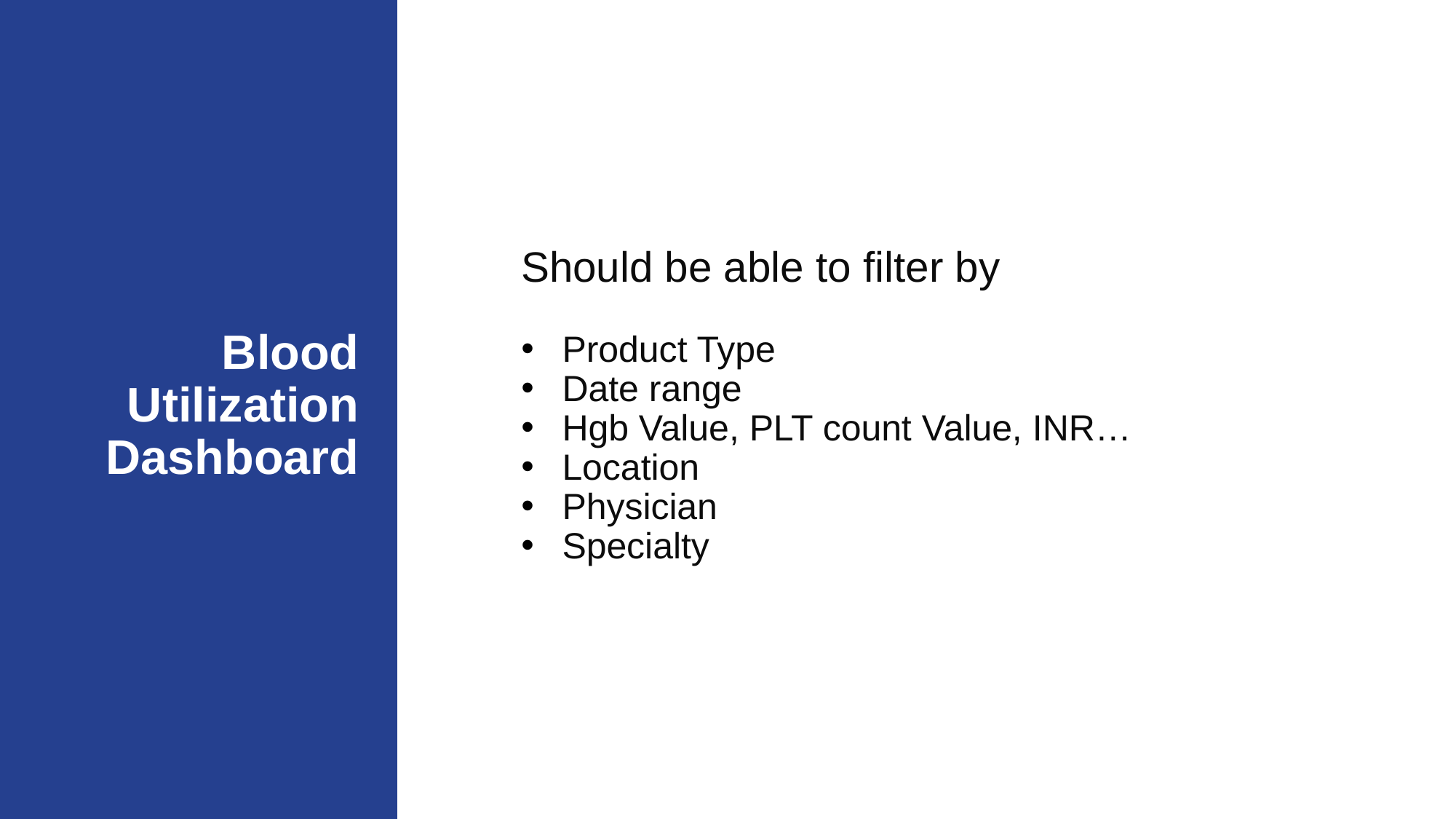

Should be able to filter by

Product Type
Date range
Hgb Value, PLT count Value, INR…
Location
Physician
Specialty
# Blood Utilization Dashboard